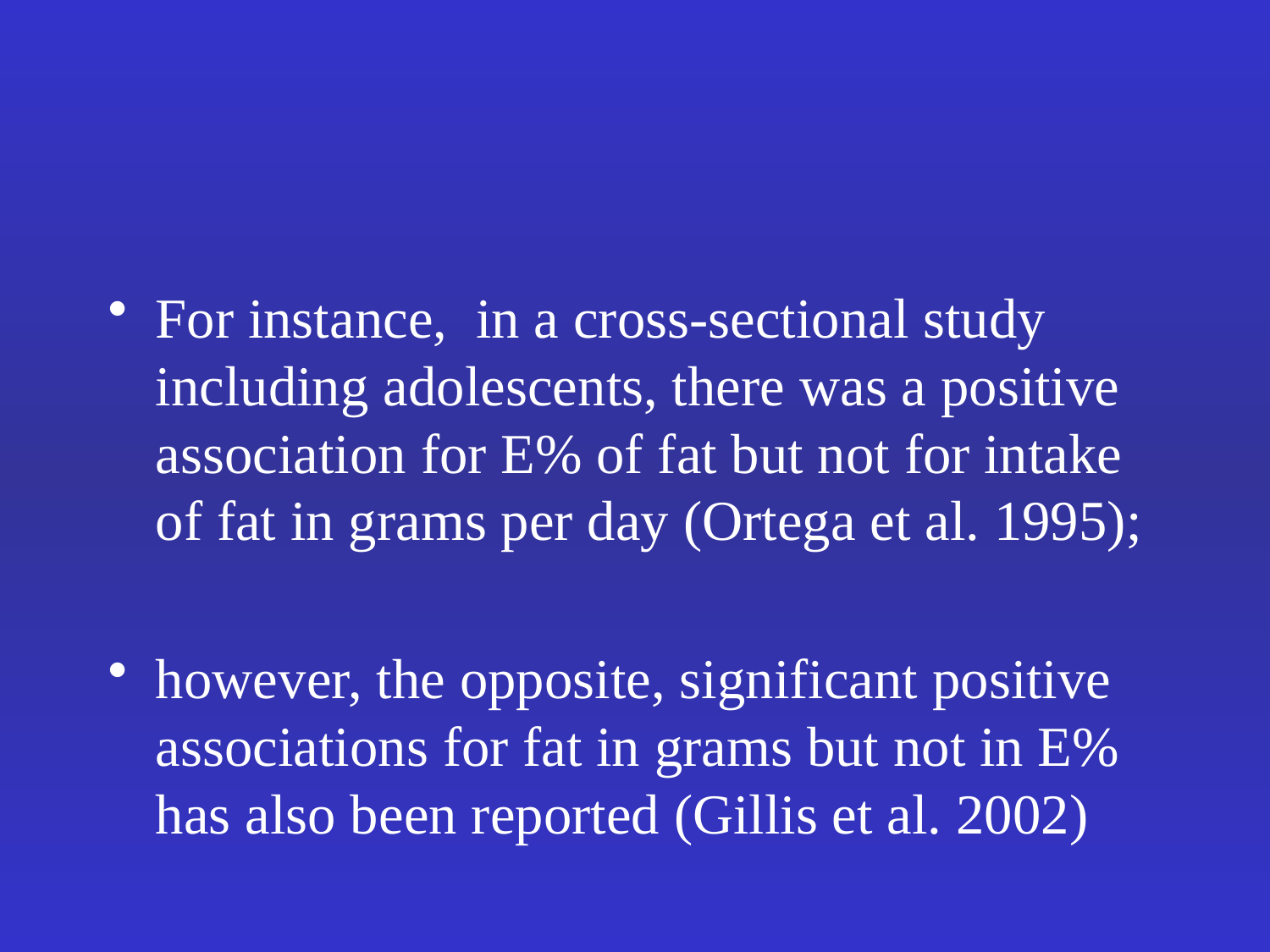

#
For instance,  in a cross-sectional study including adolescents, there was a positive association for E% of fat but not for intake of fat in grams per day (Ortega et al. 1995);

however, the opposite, significant positive associations for fat in grams but not in E% has also been reported (Gillis et al. 2002)